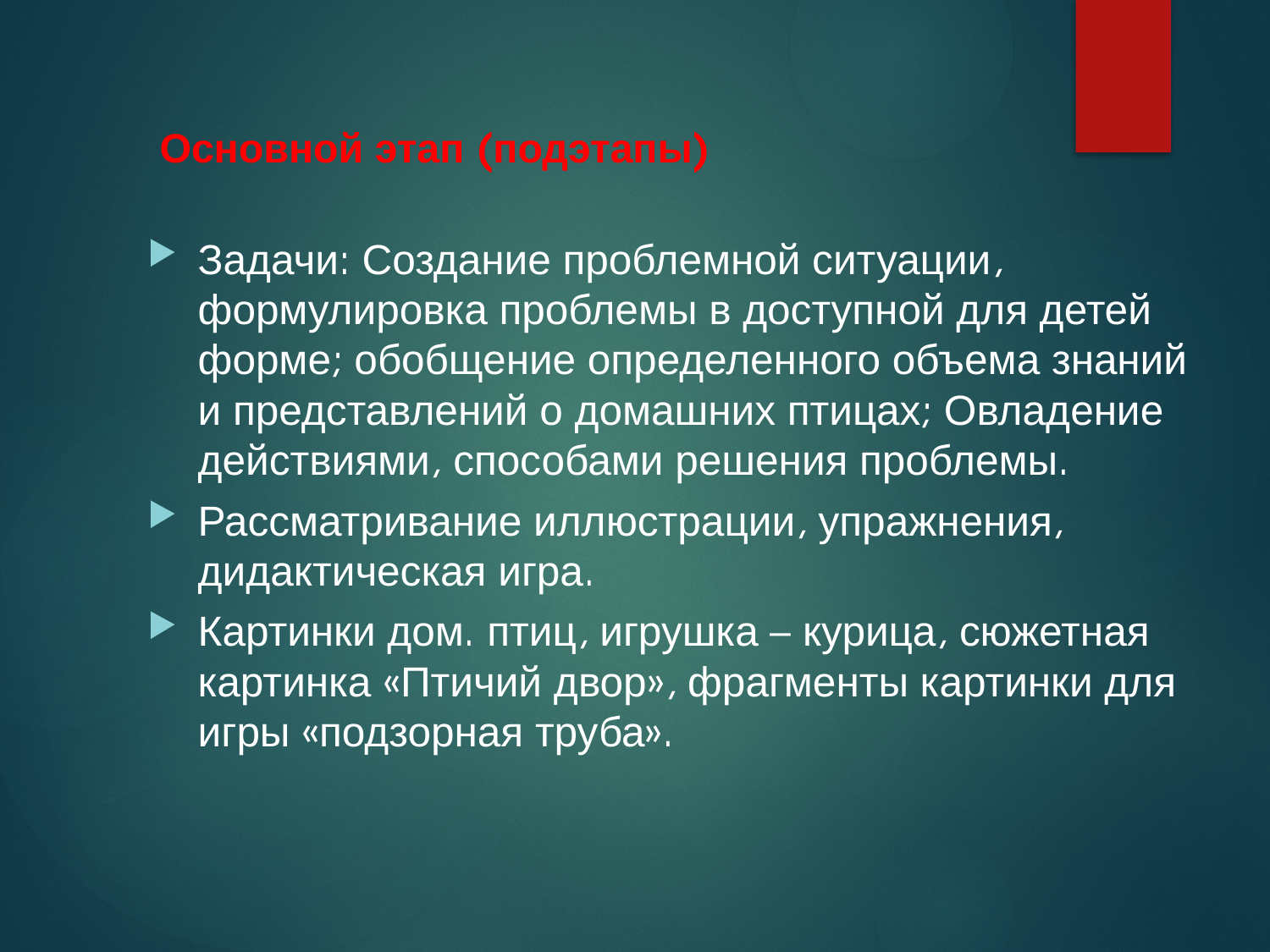

#
Основной этап (подэтапы)

Задачи: Создание проблемной ситуации, формулировка проблемы в доступной для детей форме; обобщение определенного объема знаний и представлений о домашних птицах; Овладение действиями, способами решения проблемы.
Рассматривание иллюстрации, упражнения, дидактическая игра.
Картинки дом. птиц, игрушка – курица, сюжетная картинка «Птичий двор», фрагменты картинки для игры «подзорная труба».